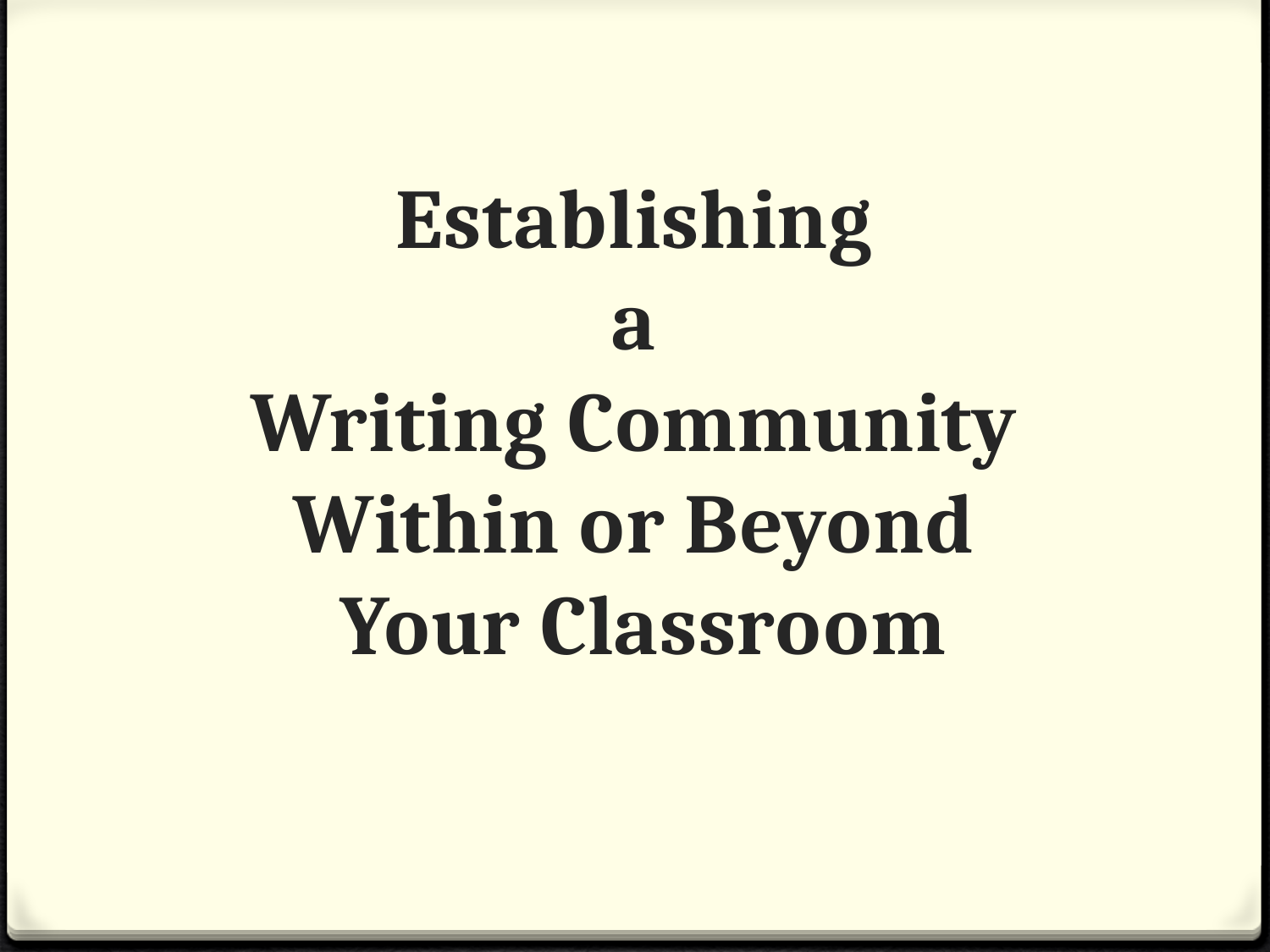

# Establishing a Writing Community Within or Beyond Your Classroom